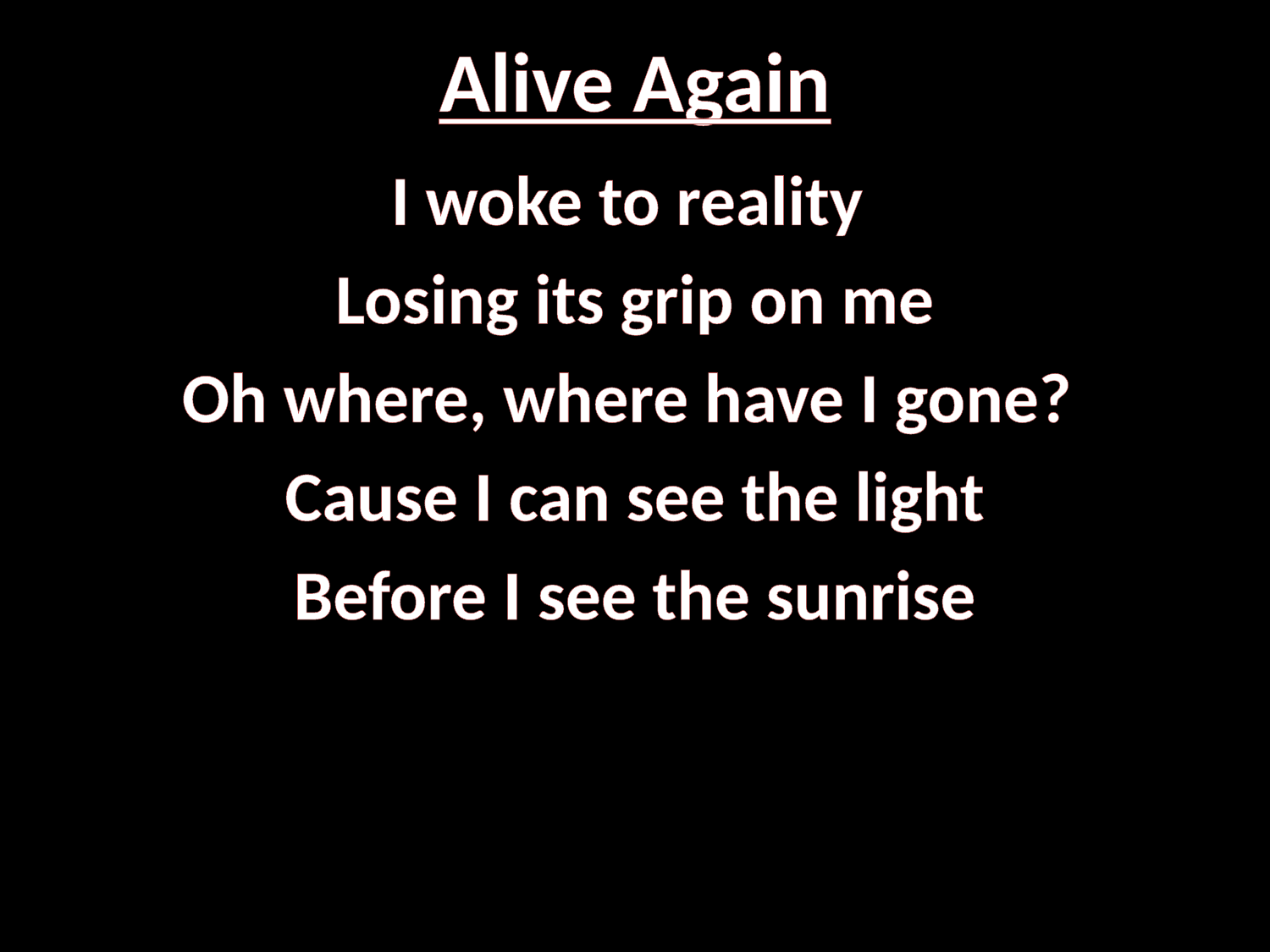

# Alive Again
I woke to reality
Losing its grip on me
Oh where, where have I gone?
Cause I can see the light
Before I see the sunrise